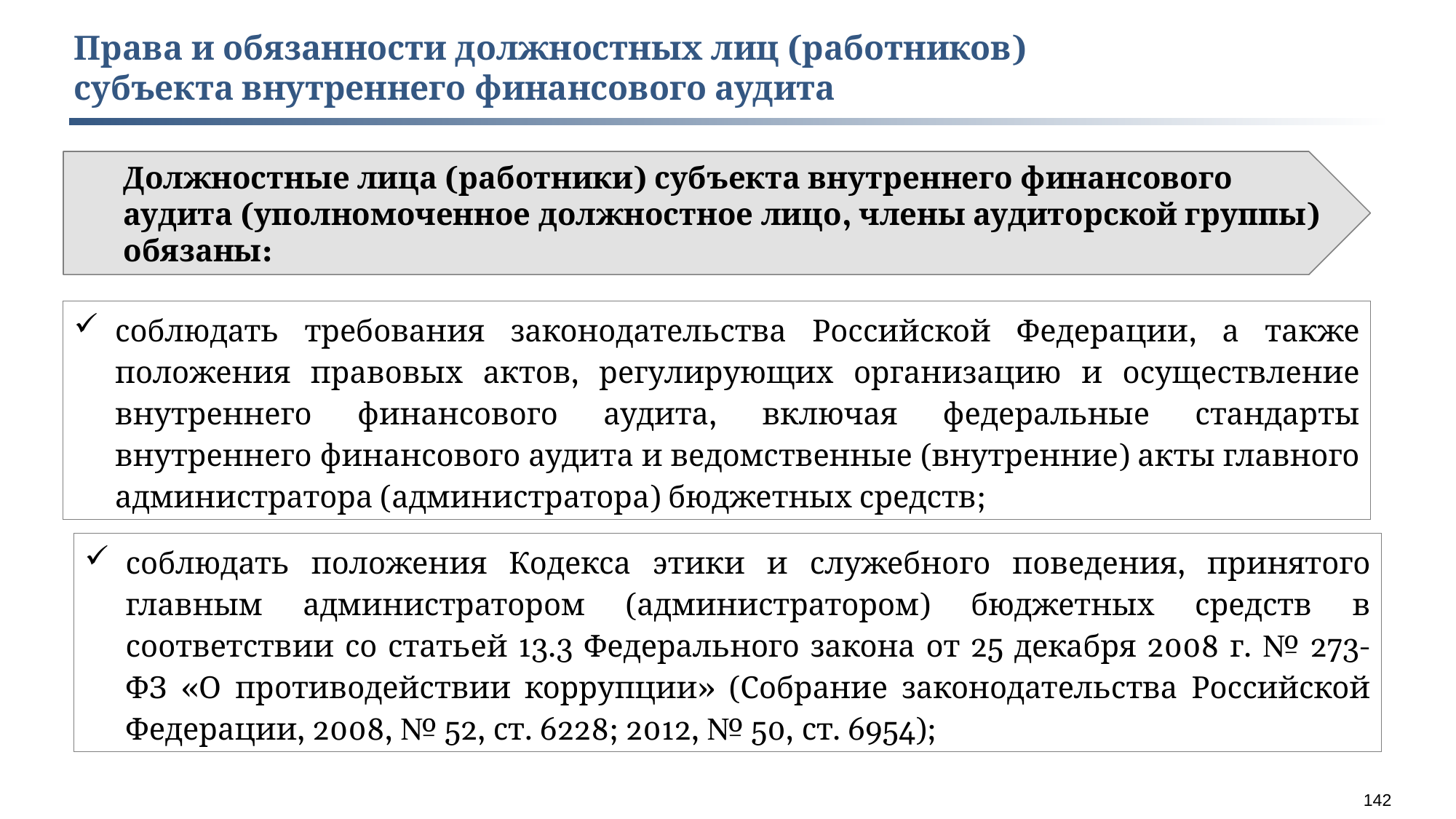

Права и обязанности должностных лиц (работников)
субъекта внутреннего финансового аудита
Должностные лица (работники) субъекта внутреннего финансового аудита (уполномоченное должностное лицо, члены аудиторской группы) обязаны:
соблюдать требования законодательства Российской Федерации, а также положения правовых актов, регулирующих организацию и осуществление внутреннего финансового аудита, включая федеральные стандарты внутреннего финансового аудита и ведомственные (внутренние) акты главного администратора (администратора) бюджетных средств;
соблюдать положения Кодекса этики и служебного поведения, принятого главным администратором (администратором) бюджетных средств в соответствии со статьей 13.3 Федерального закона от 25 декабря 2008 г. № 273-ФЗ «О противодействии коррупции» (Собрание законодательства Российской Федерации, 2008, № 52, ст. 6228; 2012, № 50, ст. 6954);